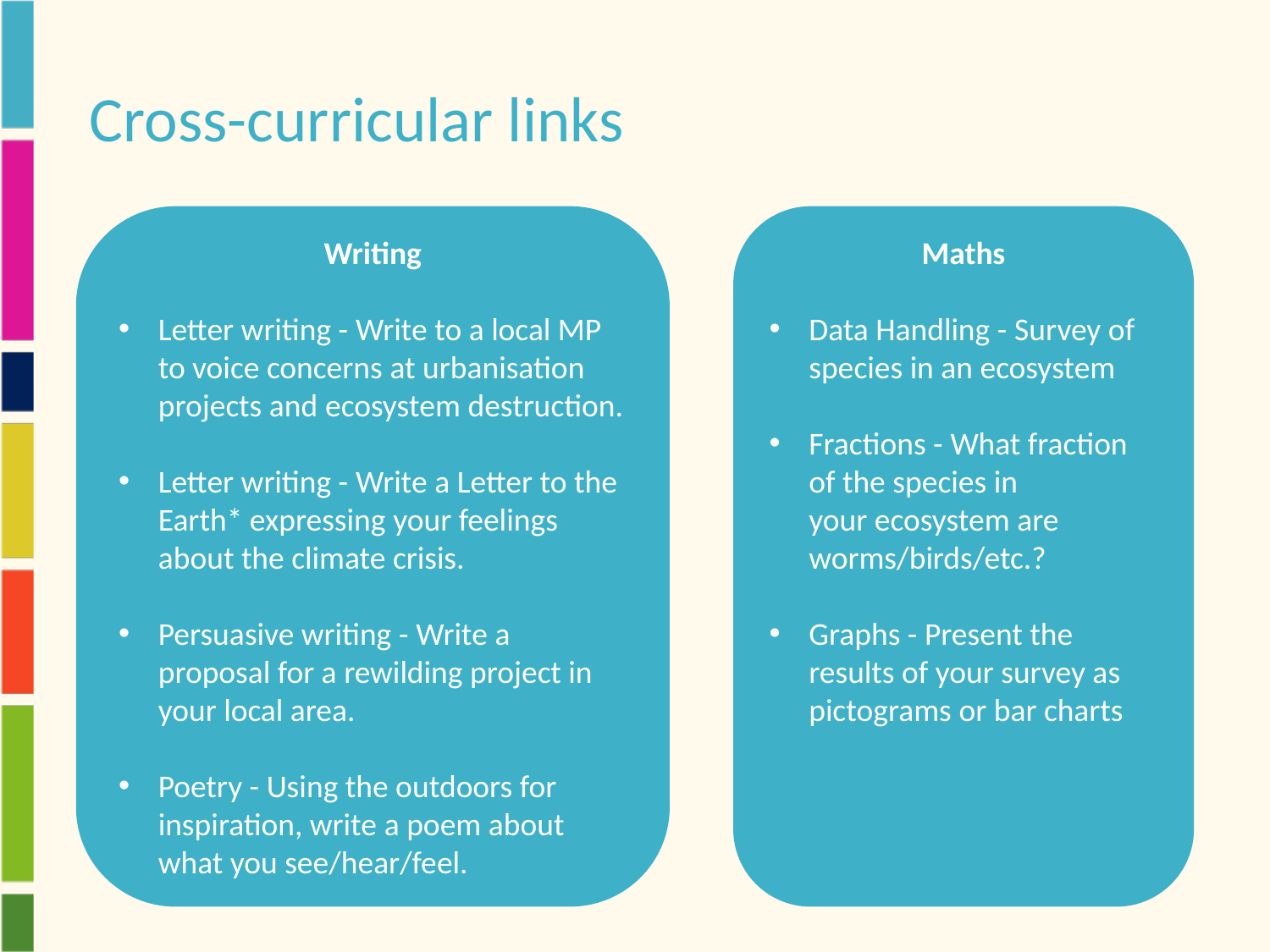

# Cross-curricular links
Writing
Letter writing - Write to a local MP to voice concerns at urbanisation projects and ecosystem destruction.

Letter writing - Write a Letter to the Earth* expressing your feelings about the climate crisis.
Persuasive writing - Write a proposal for a rewilding project in your local area.
Poetry - Using the outdoors for inspiration, write a poem about what you see/hear/feel.
Maths

Data Handling - Survey of species in an ecosystem
Fractions - What fraction of the species in your ecosystem are worms/birds/etc.?
Graphs - Present the results of your survey as pictograms or bar charts